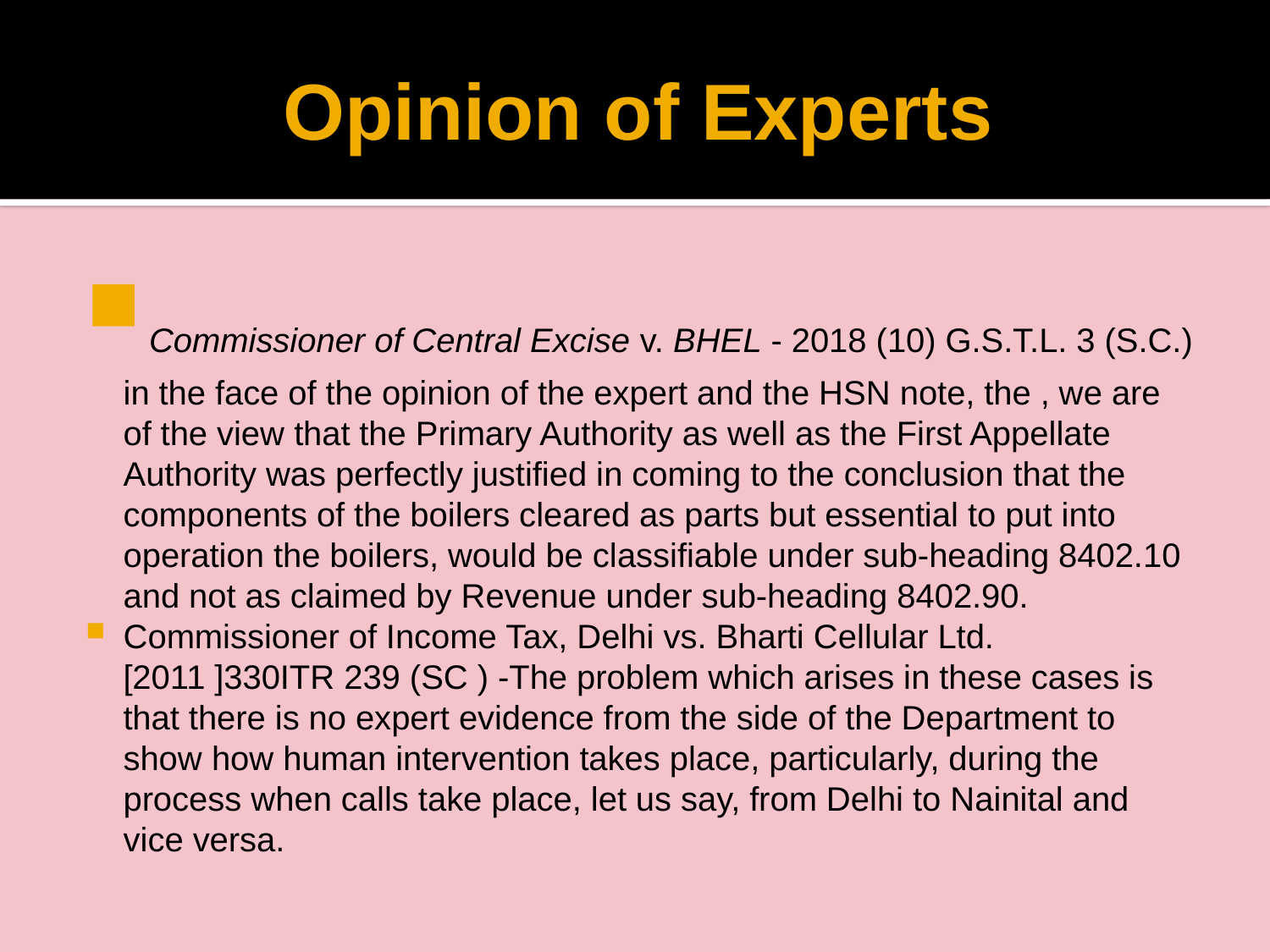

# Opinion of Experts
 Commissioner of Central Excise v. BHEL - 2018 (10) G.S.T.L. 3 (S.C.) in the face of the opinion of the expert and the HSN note, the , we are of the view that the Primary Authority as well as the First Appellate Authority was perfectly justified in coming to the conclusion that the components of the boilers cleared as parts but essential to put into operation the boilers, would be classifiable under sub-heading 8402.10 and not as claimed by Revenue under sub-heading 8402.90.
Commissioner of Income Tax, Delhi vs. Bharti Cellular Ltd. [2011 ]330ITR 239 (SC ) -The problem which arises in these cases is that there is no expert evidence from the side of the Department to show how human intervention takes place, particularly, during the process when calls take place, let us say, from Delhi to Nainital and vice versa.